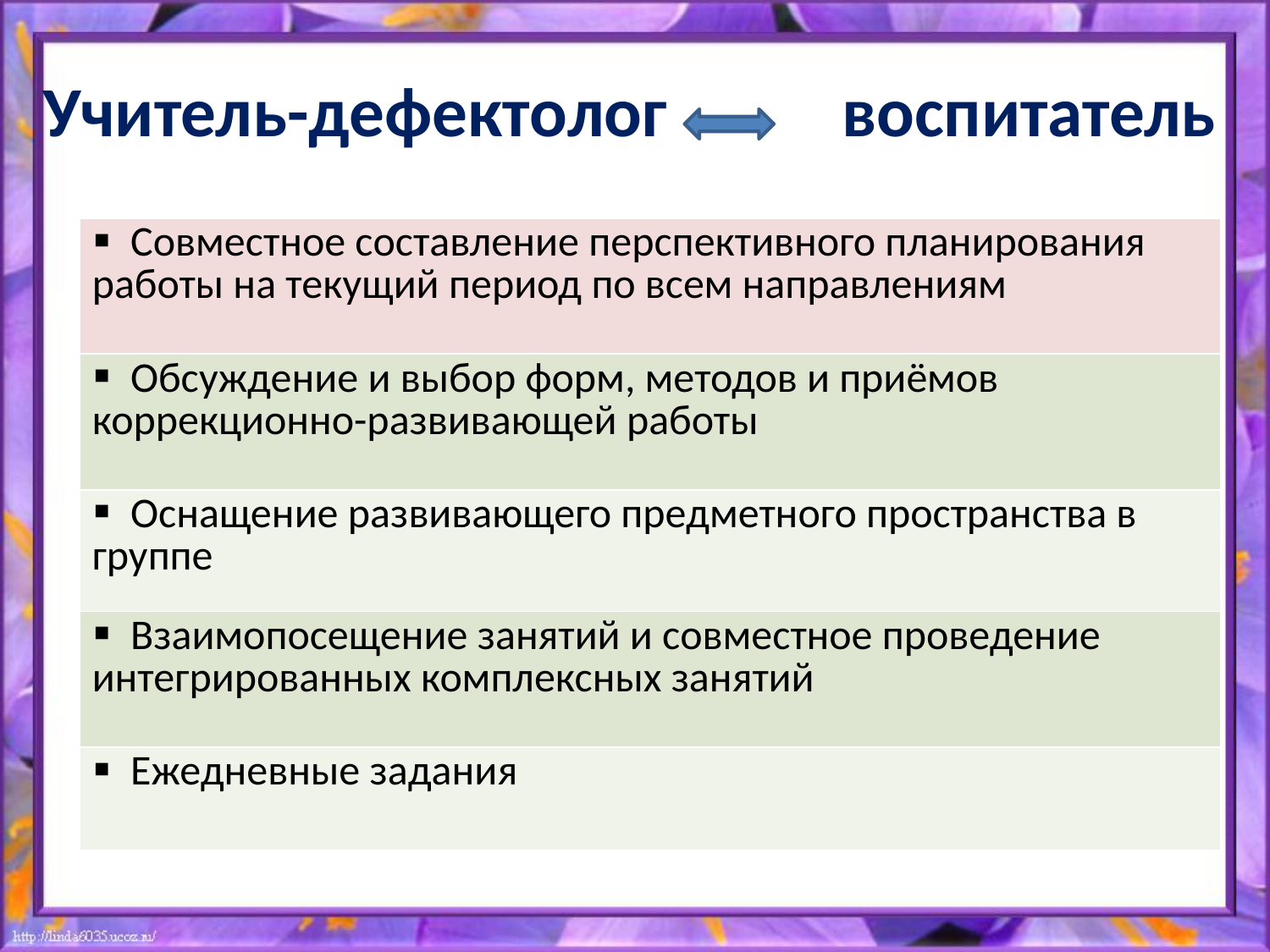

# Учитель-дефектолог           воспитатель

| Совместное составление перспективного планирования работы на текущий период по всем направлениям |
| --- |
| Обсуждение и выбор форм, методов и приёмов коррекционно-развивающей работы |
| Оснащение развивающего предметного пространства в группе |
| Взаимопосещение занятий и совместное проведение интегрированных комплексных занятий |
| Ежедневные задания |